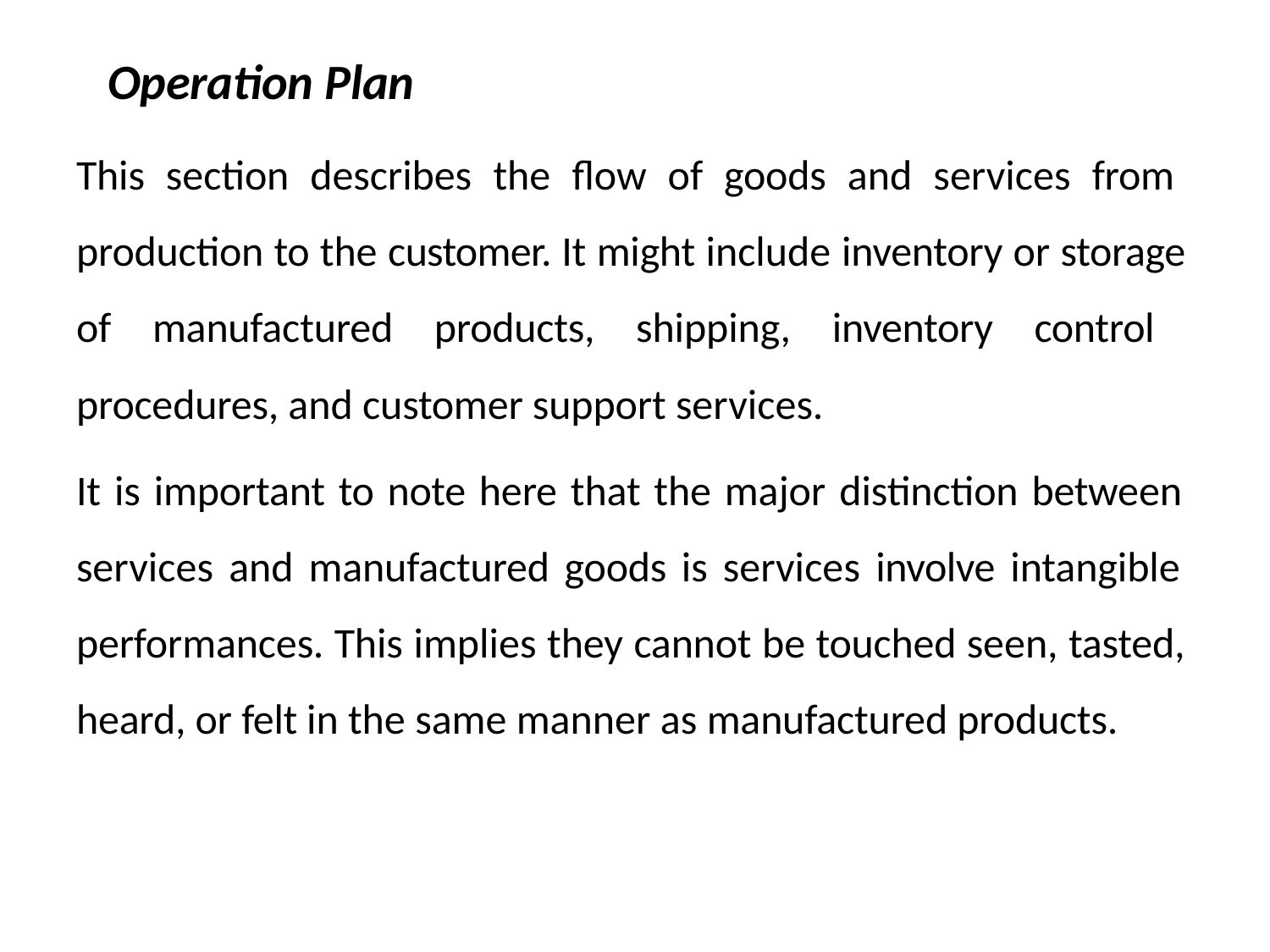

# Operation Plan
This section describes the flow of goods and services from  production to the customer. It might include inventory or storage  of manufactured products, shipping, inventory control  procedures, and customer support services.
It is important to note here that the major distinction between  services and manufactured goods is services involve intangible  performances. This implies they cannot be touched seen, tasted,  heard, or felt in the same manner as manufactured products.